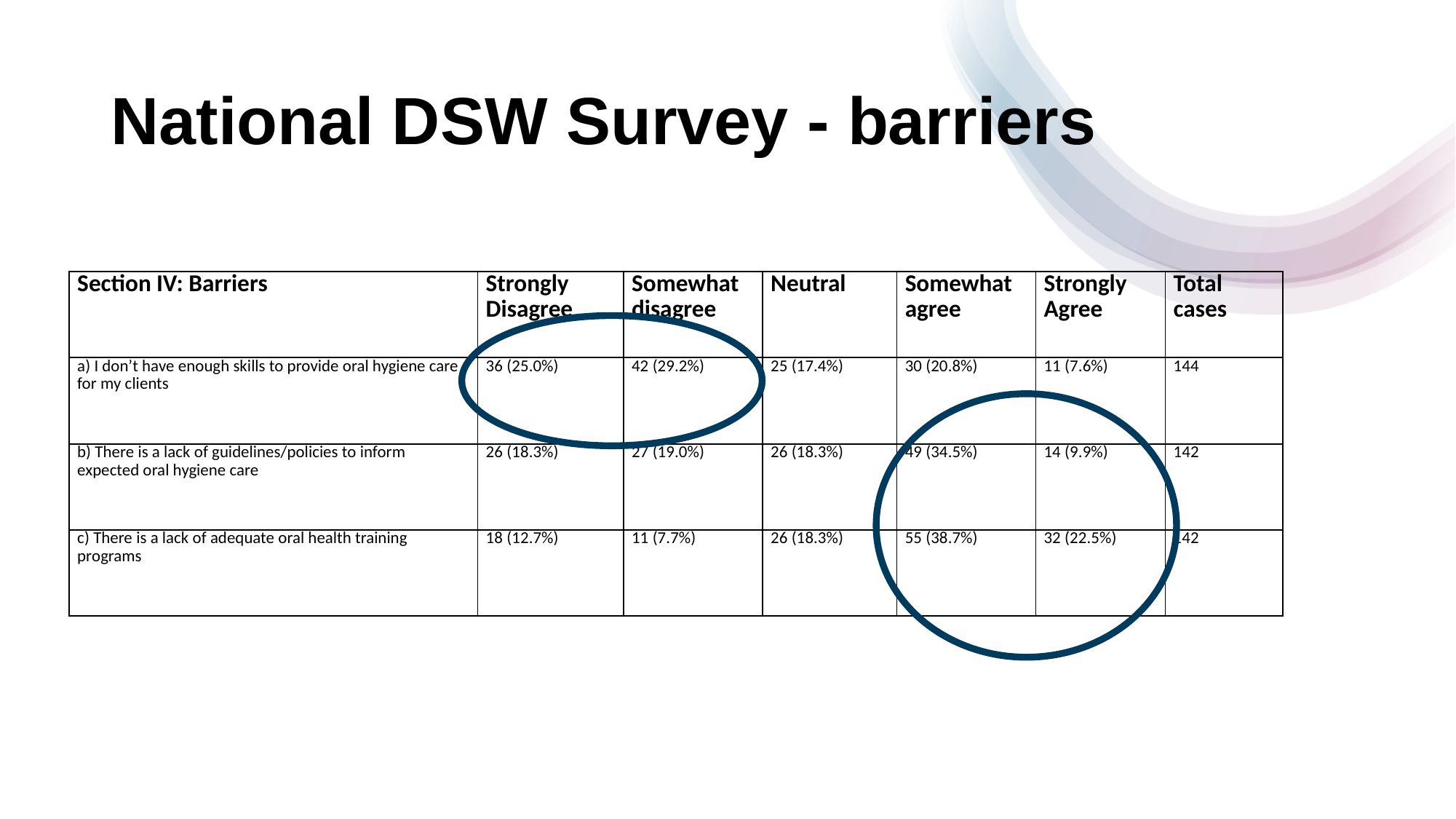

# National DSW Survey - barriers
| Section IV: Barriers | Strongly Disagree | Somewhat disagree | Neutral | Somewhat agree | Strongly Agree | Total cases |
| --- | --- | --- | --- | --- | --- | --- |
| a) I don’t have enough skills to provide oral hygiene care for my clients | 36 (25.0%) | 42 (29.2%) | 25 (17.4%) | 30 (20.8%) | 11 (7.6%) | 144 |
| b) There is a lack of guidelines/policies to inform expected oral hygiene care | 26 (18.3%) | 27 (19.0%) | 26 (18.3%) | 49 (34.5%) | 14 (9.9%) | 142 |
| c) There is a lack of adequate oral health training programs | 18 (12.7%) | 11 (7.7%) | 26 (18.3%) | 55 (38.7%) | 32 (22.5%) | 142 |